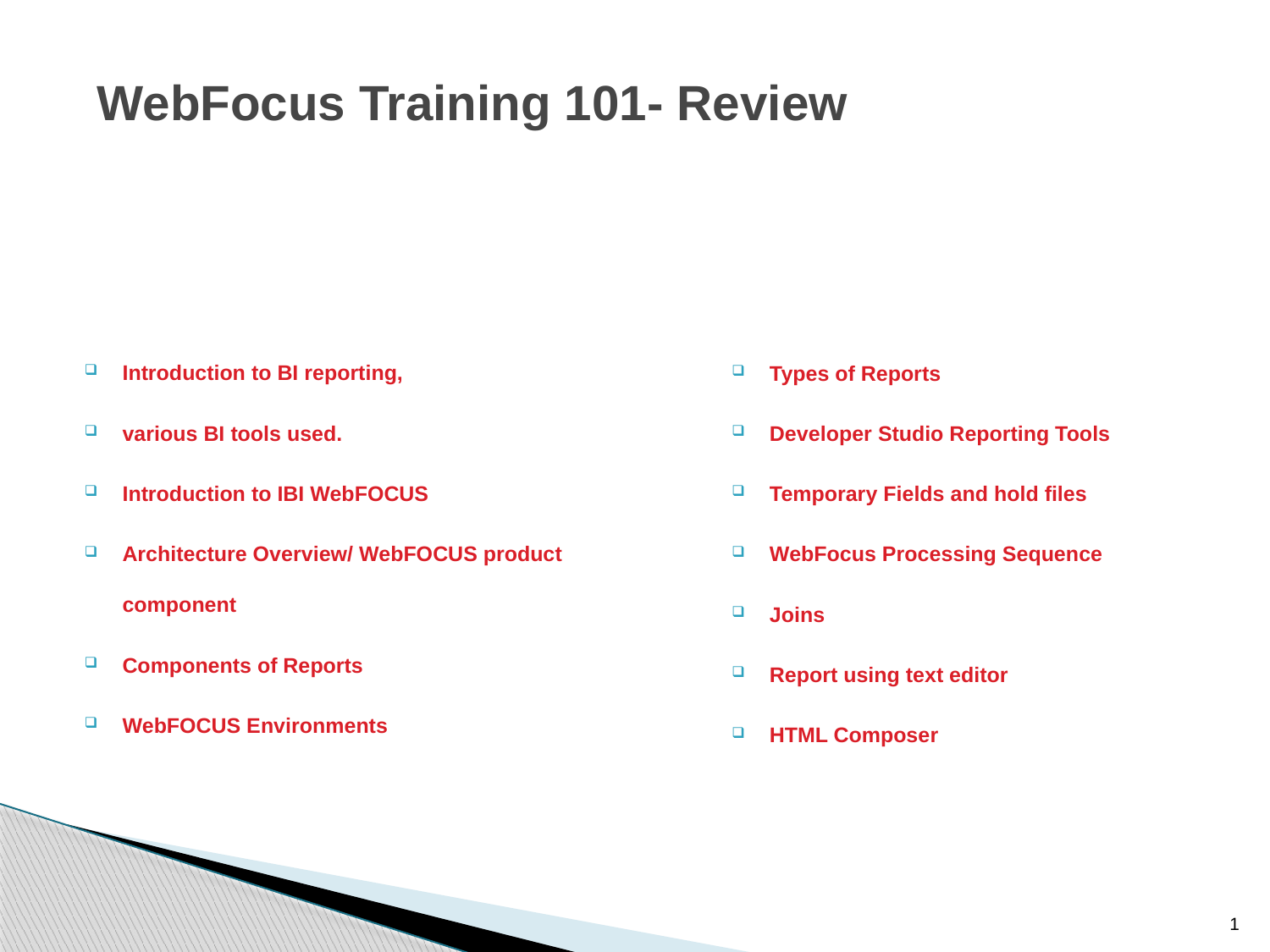

# WebFocus Training 101- Review
Introduction to BI reporting,
various BI tools used.
Introduction to IBI WebFOCUS
Architecture Overview/ WebFOCUS product component
Components of Reports
WebFOCUS Environments

Types of Reports
Developer Studio Reporting Tools
Temporary Fields and hold files
WebFocus Processing Sequence
Joins
Report using text editor
HTML Composer

1